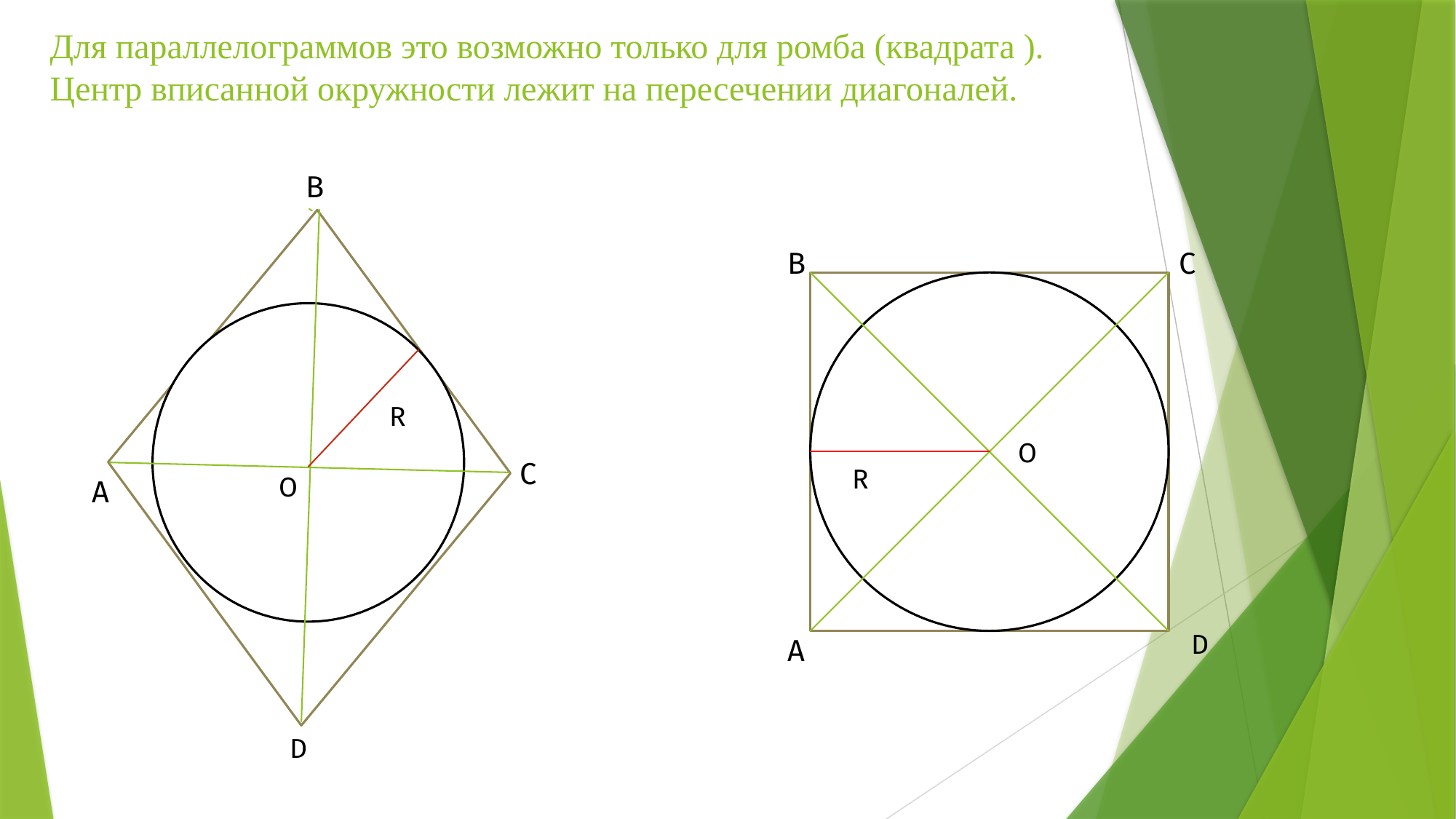

# Для параллелограммов это возможно только для ромба (квадрата ). Центр вписанной окружности лежит на пересечении диагоналей.
В
В
С

R
O
С
R
О
А
D
А
D